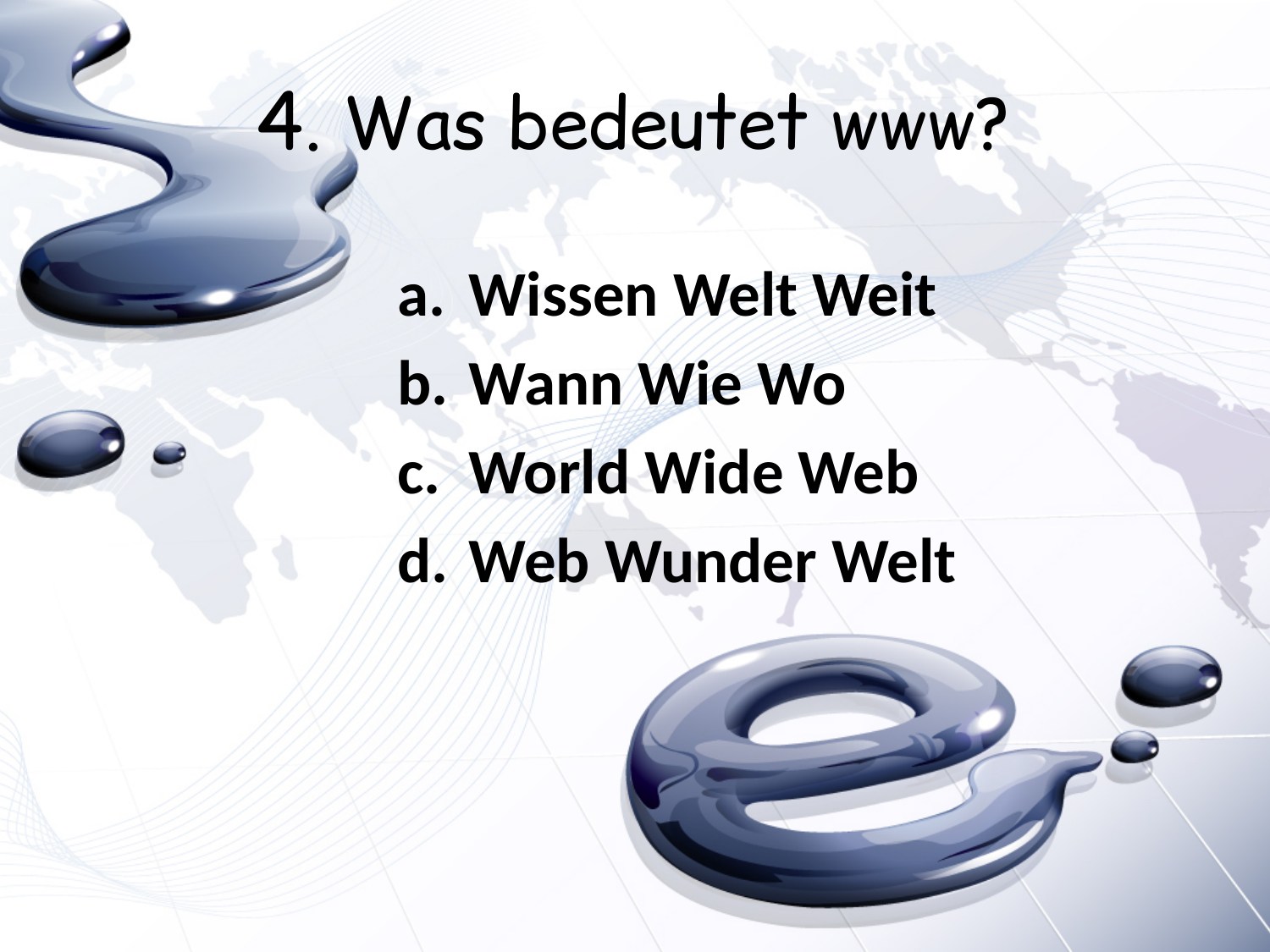

# 4. Was bedeutet www?
Wissen Welt Weit
Wann Wie Wo
World Wide Web
Web Wunder Welt